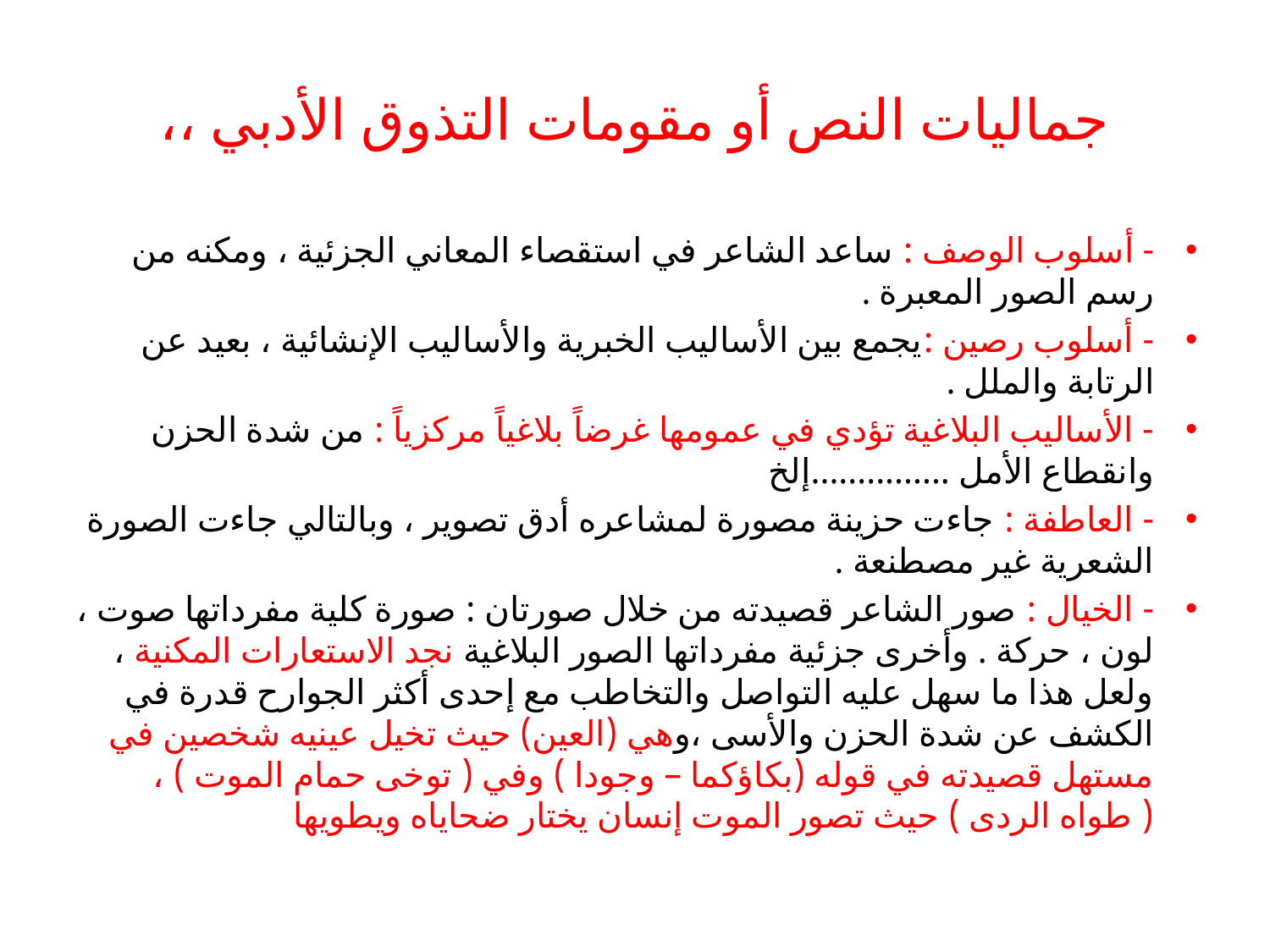

# جماليات النص أو مقومات التذوق الأدبي ،،
- أسلوب الوصف : ساعد الشاعر في استقصاء المعاني الجزئية ، ومكنه من رسم الصور المعبرة .
- أسلوب رصين :يجمع بين الأساليب الخبرية والأساليب الإنشائية ، بعيد عن الرتابة والملل .
- الأساليب البلاغية تؤدي في عمومها غرضاً بلاغياً مركزياً : من شدة الحزن وانقطاع الأمل ...............إلخ
- العاطفة : جاءت حزينة مصورة لمشاعره أدق تصوير ، وبالتالي جاءت الصورة الشعرية غير مصطنعة .
- الخيال : صور الشاعر قصيدته من خلال صورتان : صورة كلية مفرداتها صوت ، لون ، حركة . وأخرى جزئية مفرداتها الصور البلاغية نجد الاستعارات المكنية ، ولعل هذا ما سهل عليه التواصل والتخاطب مع إحدى أكثر الجوارح قدرة في الكشف عن شدة الحزن والأسى ،وهي (العين) حيث تخيل عينيه شخصين في مستهل قصيدته في قوله (بكاؤكما – وجودا ) وفي ( توخى حمام الموت ) ، ( طواه الردى ) حيث تصور الموت إنسان يختار ضحاياه ويطويها